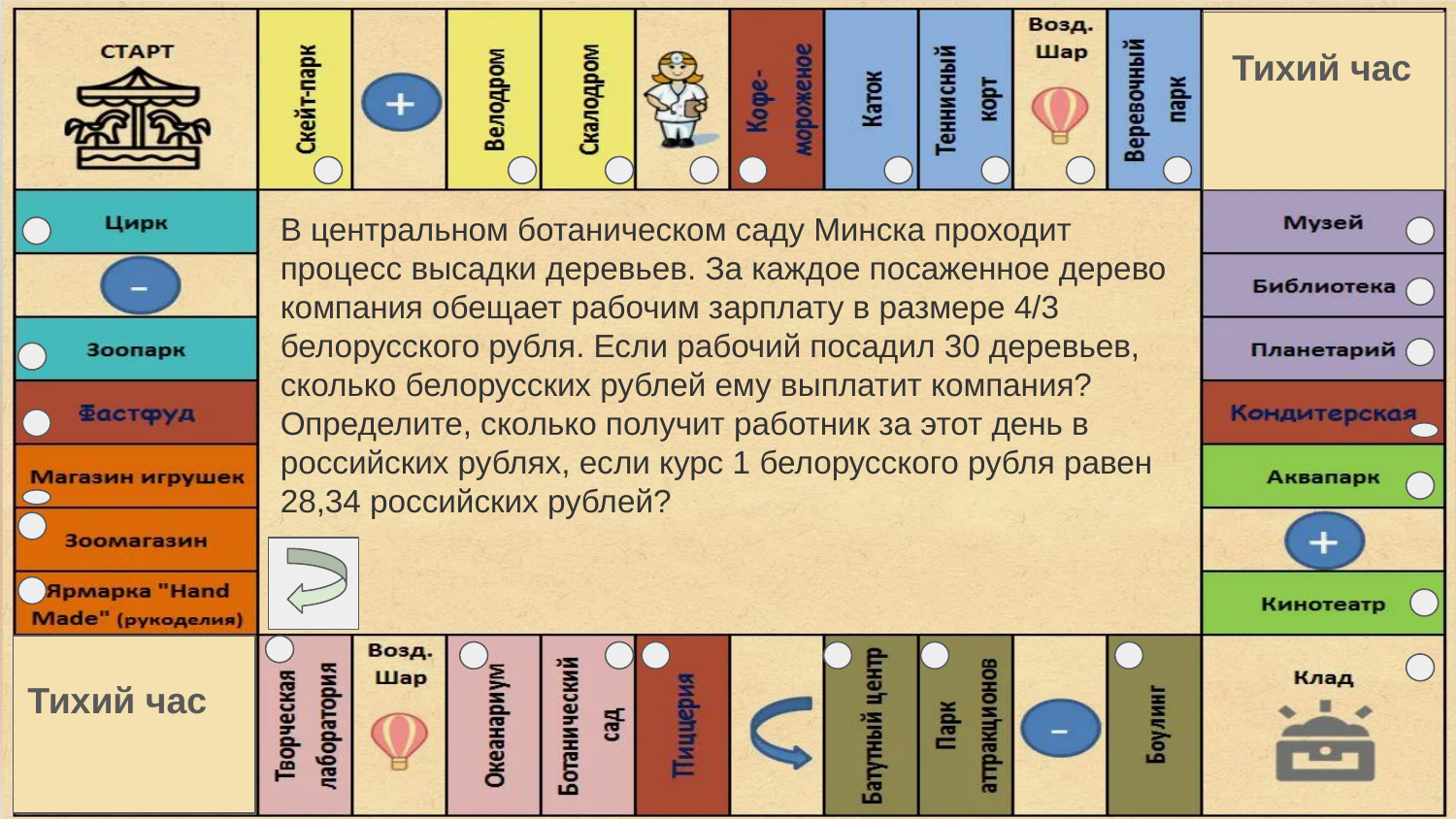

Тихий час

В центральном ботаническом саду Минска проходит процесс высадки деревьев. За каждое посаженное дерево компания обещает рабочим зарплату в размере 4/3 белорусского рубля. Если рабочий посадил 30 деревьев, сколько белорусских рублей ему выплатит компания? Определите, сколько получит работник за этот день в российских рублях, если курс 1 белорусского рубля равен 28,34 российских рублей?

Тихий час